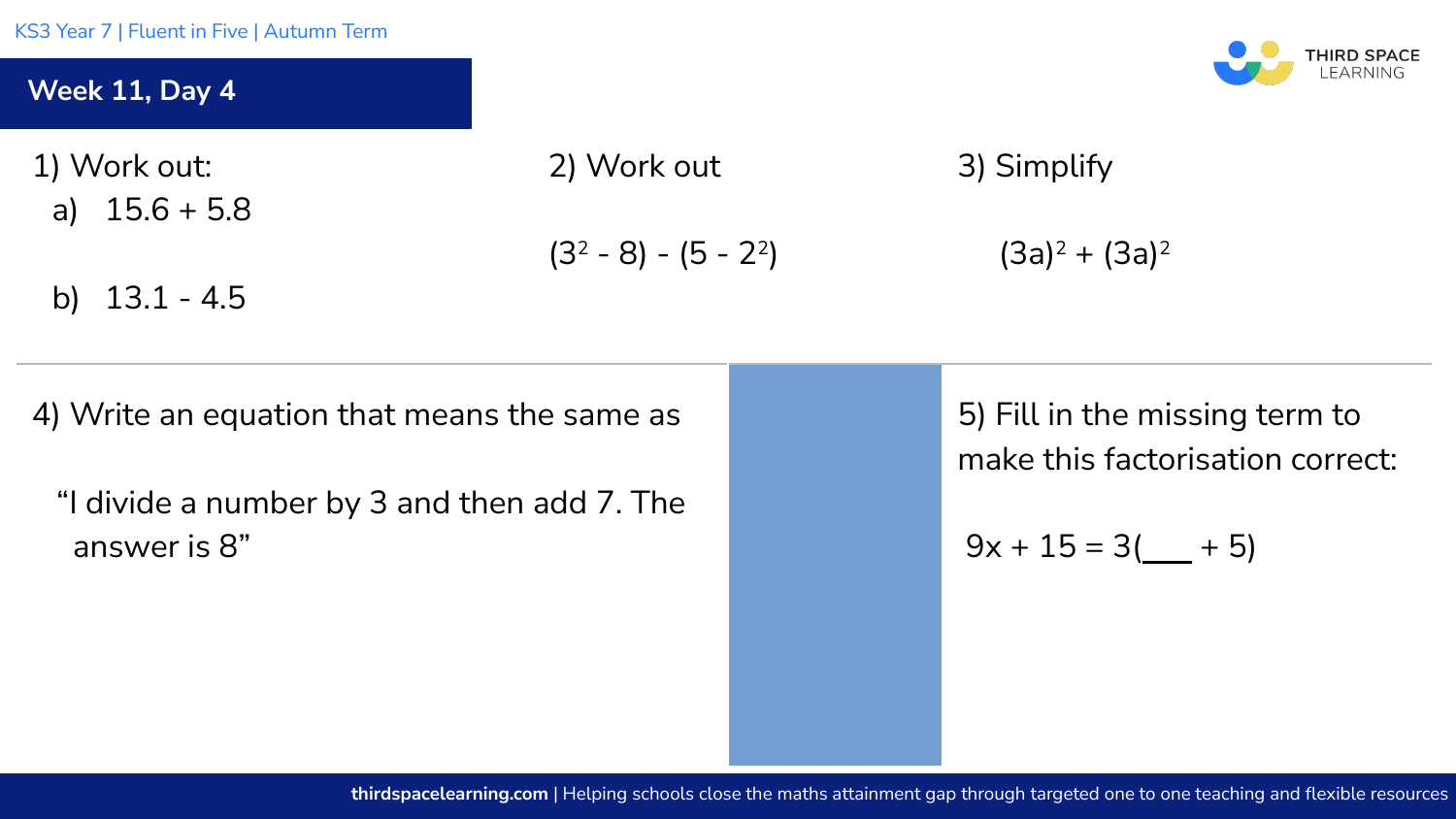

Week 11, Day 4
| 1) Work out: 15.6 + 5.8 13.1 - 4.5 |  | 2) Work out (32 - 8) - (5 - 22) |  | 3) Simplify (3a)2 + (3a)2 |
| --- | --- | --- | --- | --- |
| 4) Write an equation that means the same as “I divide a number by 3 and then add 7. The answer is 8” |  |  | 5) Fill in the missing term to make this factorisation correct: 9x + 15 = 3( + 5) |  |